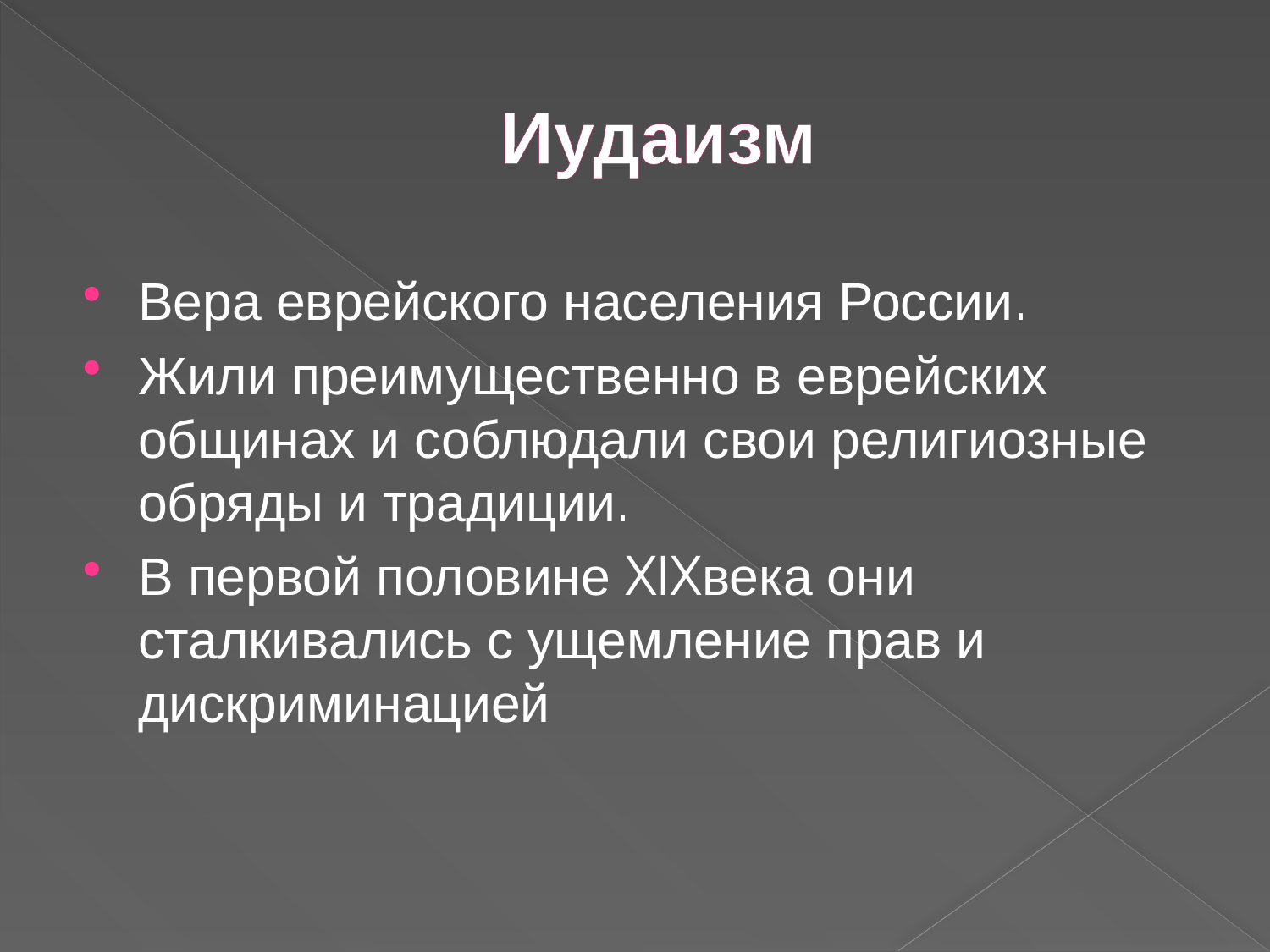

# Иудаизм
Вера еврейского населения России.
Жили преимущественно в еврейских общинах и соблюдали свои религиозные обряды и традиции.
В первой половине XIXвека они сталкивались с ущемление прав и дискриминацией